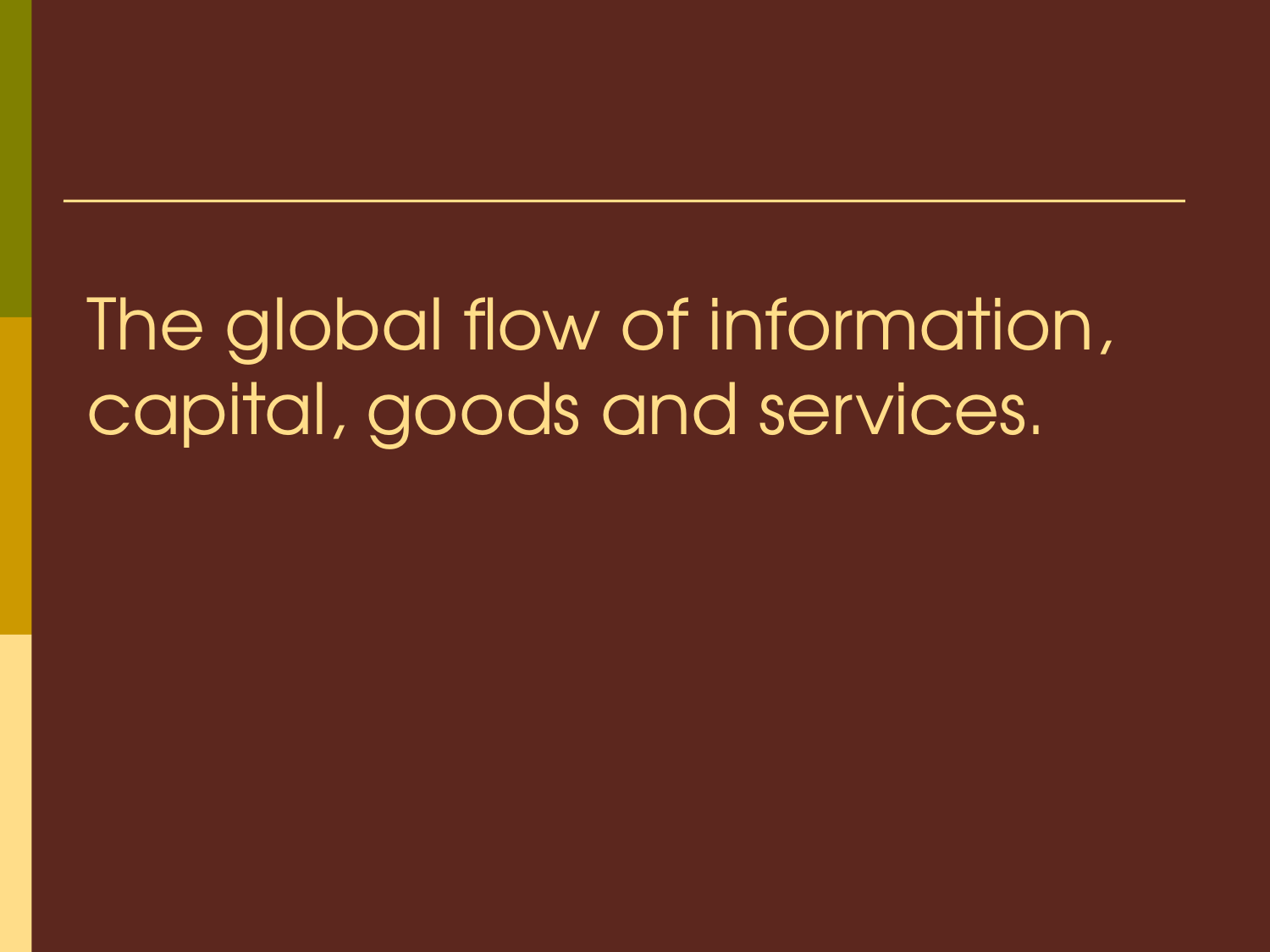

# The global flow of information, capital, goods and services.